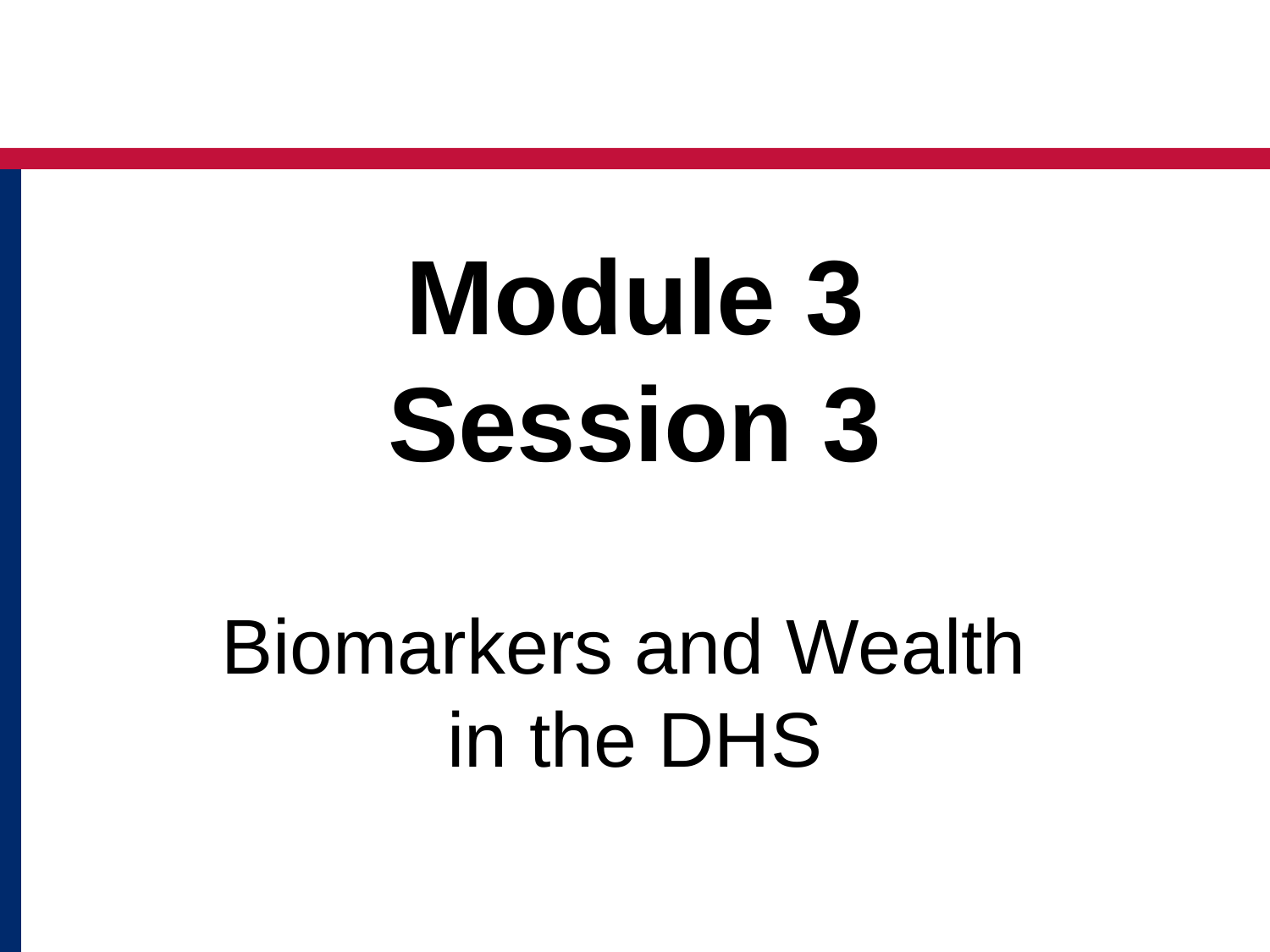

# Module 3 Session 3 Biomarkers and Wealth in the DHS